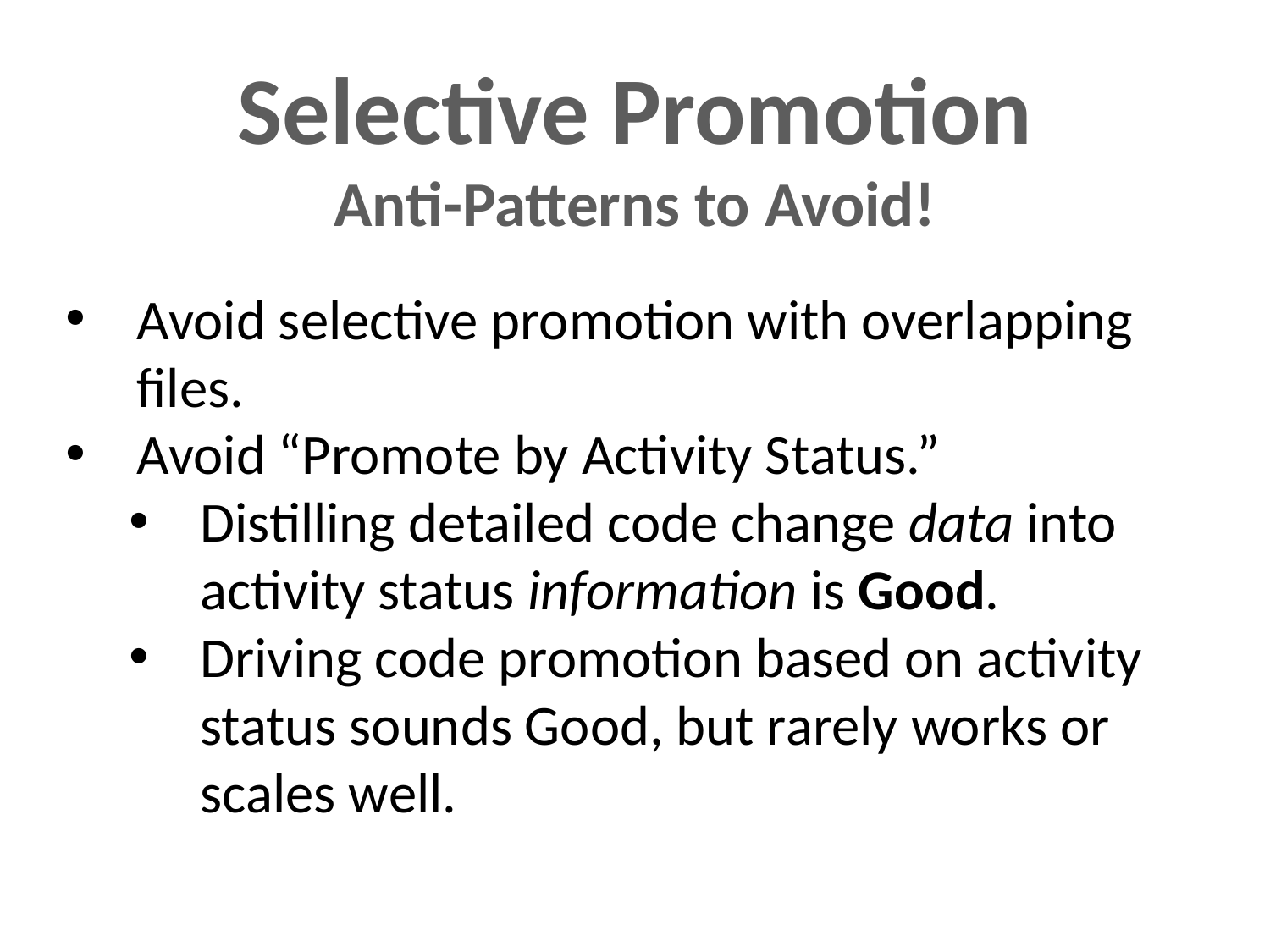

Selective Promotion
Anti-Patterns to Avoid!

Avoid selective promotion with overlapping files.
Avoid “Promote by Activity Status.”
Distilling detailed code change data into activity status information is Good.
Driving code promotion based on activity status sounds Good, but rarely works or scales well.